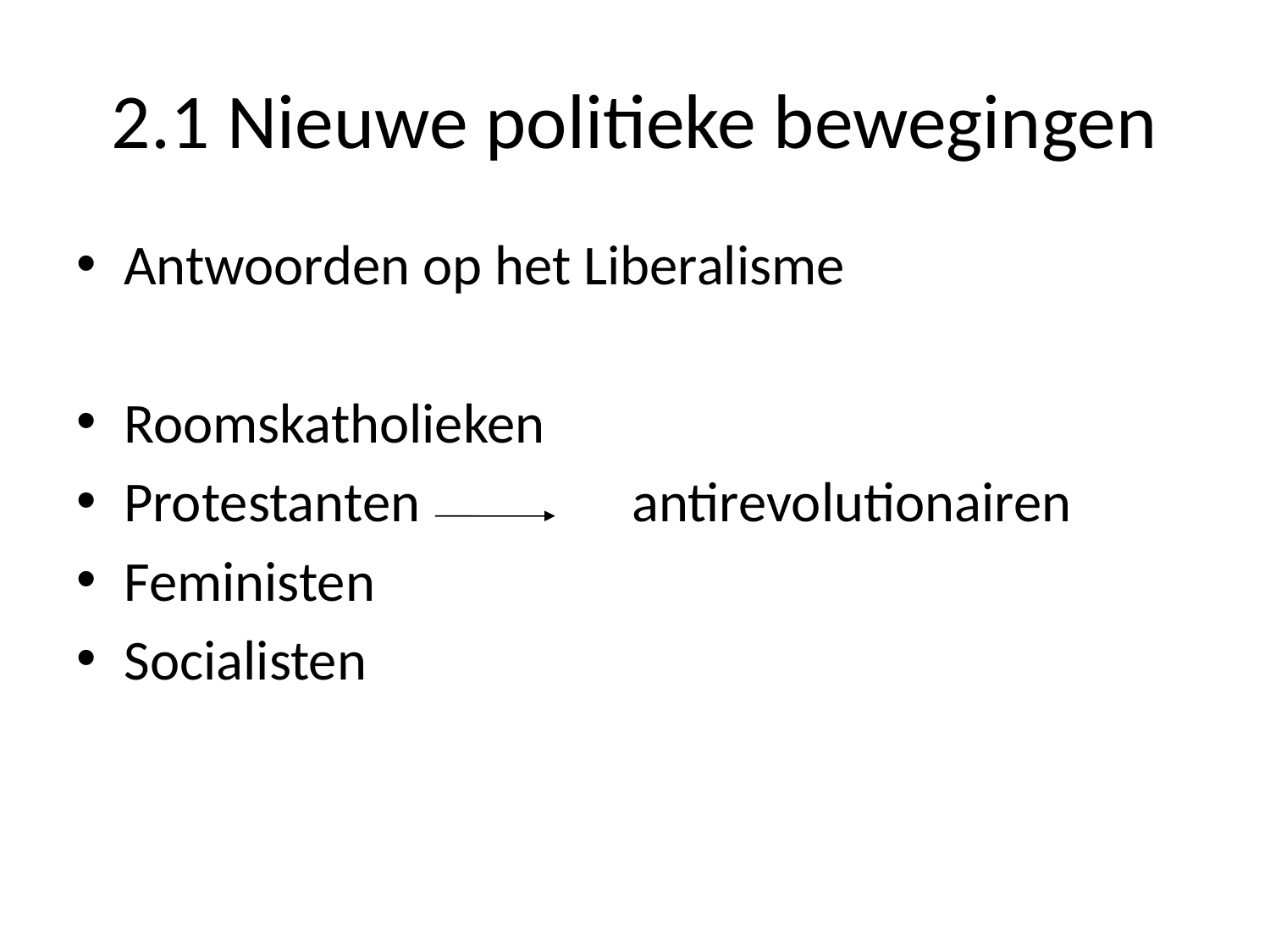

# 2.1 Nieuwe politieke bewegingen
Antwoorden op het Liberalisme

Roomskatholieken
Protestanten		antirevolutionairen
Feministen
Socialisten